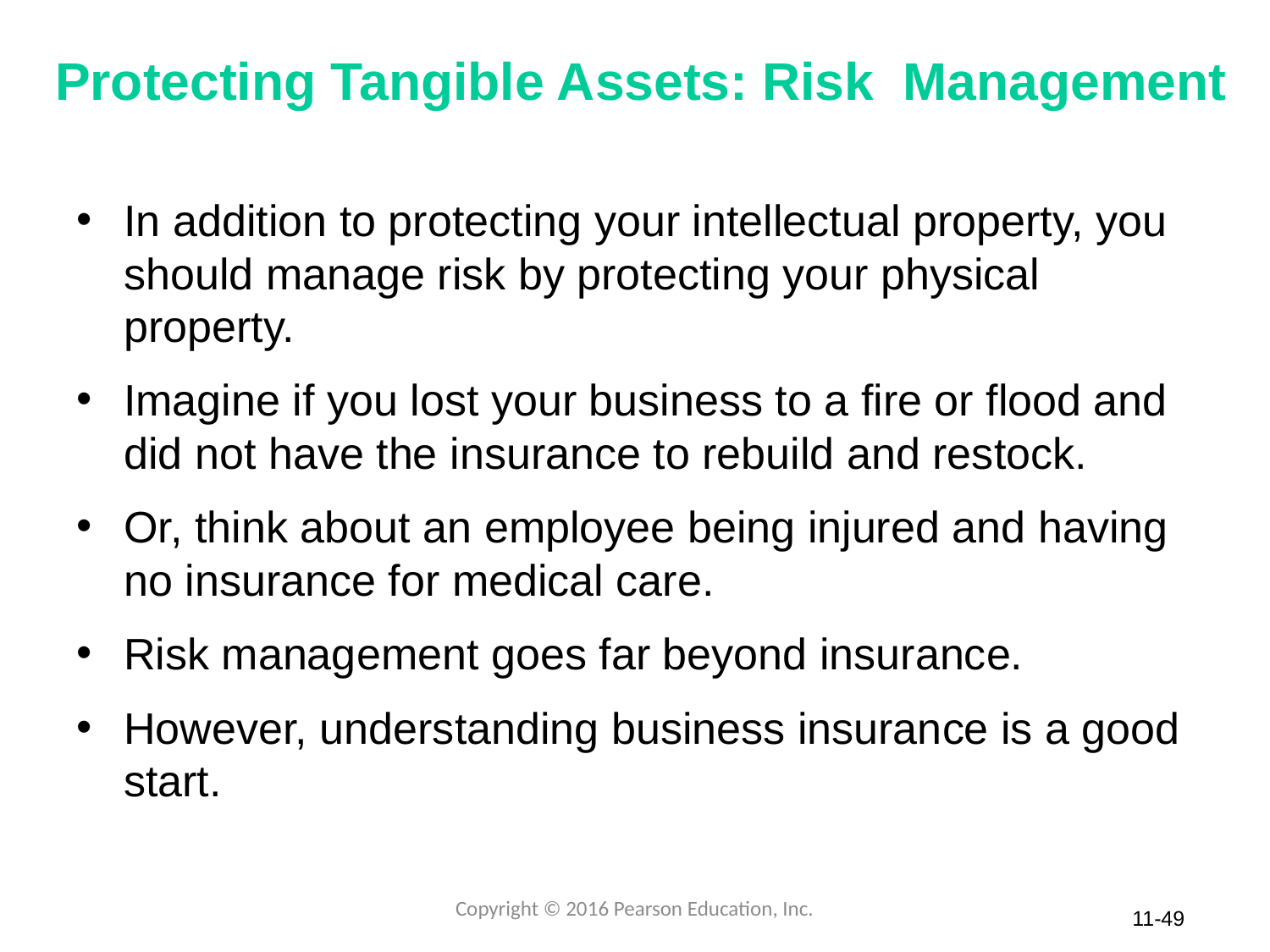

# Protecting Tangible Assets: Risk  Management
In addition to protecting your intellectual property, you should manage risk by protecting your physical property.

Imagine if you lost your business to a fire or flood and did not have the insurance to rebuild and restock.

Or, think about an employee being injured and having no insurance for medical care.

Risk management goes far beyond insurance.

However, understanding business insurance is a good start.
Copyright © 2016 Pearson Education, Inc.